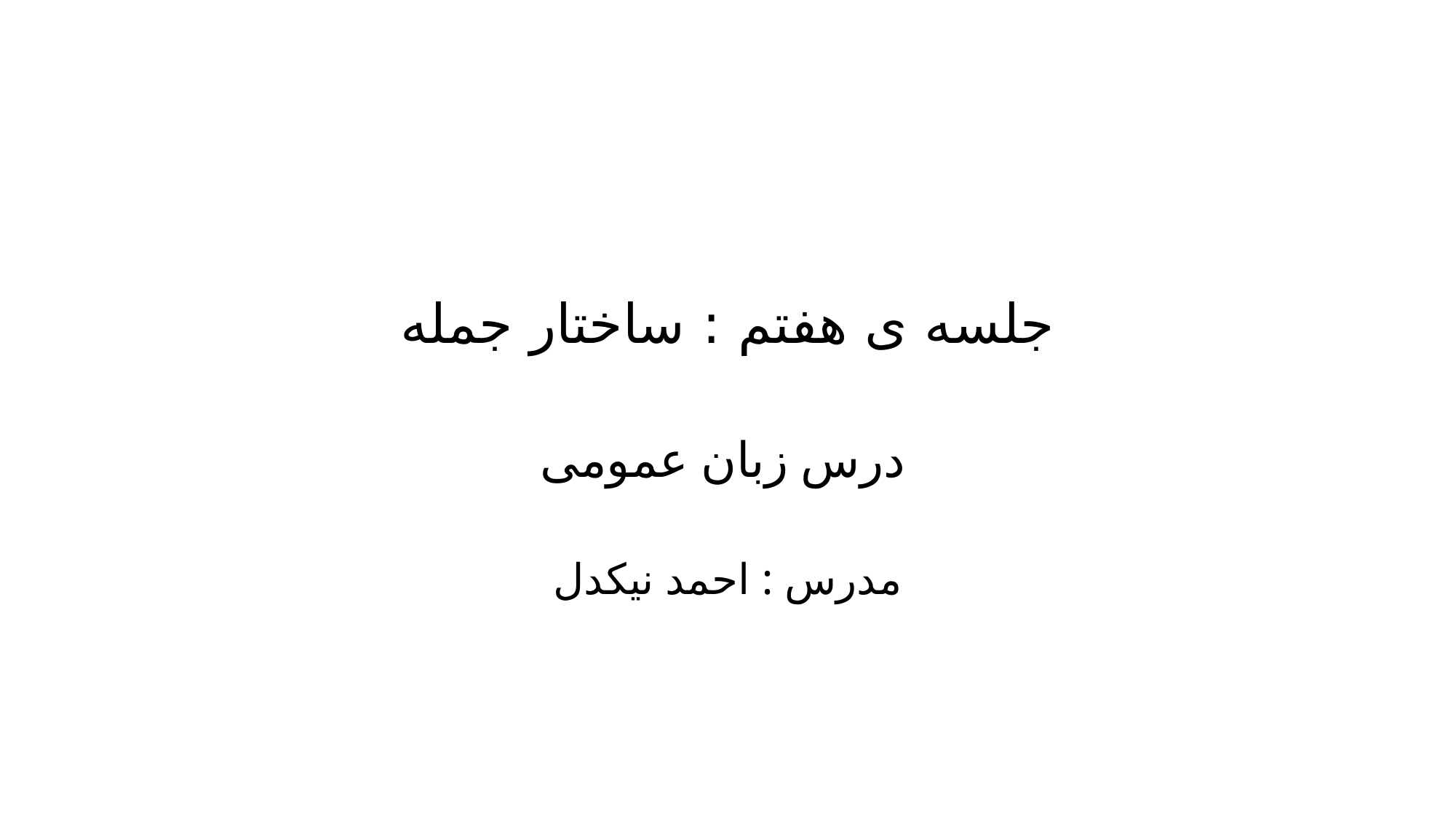

# جلسه ی هفتم : ساختار جمله
درس زبان عمومی

مدرس : احمد نیکدل